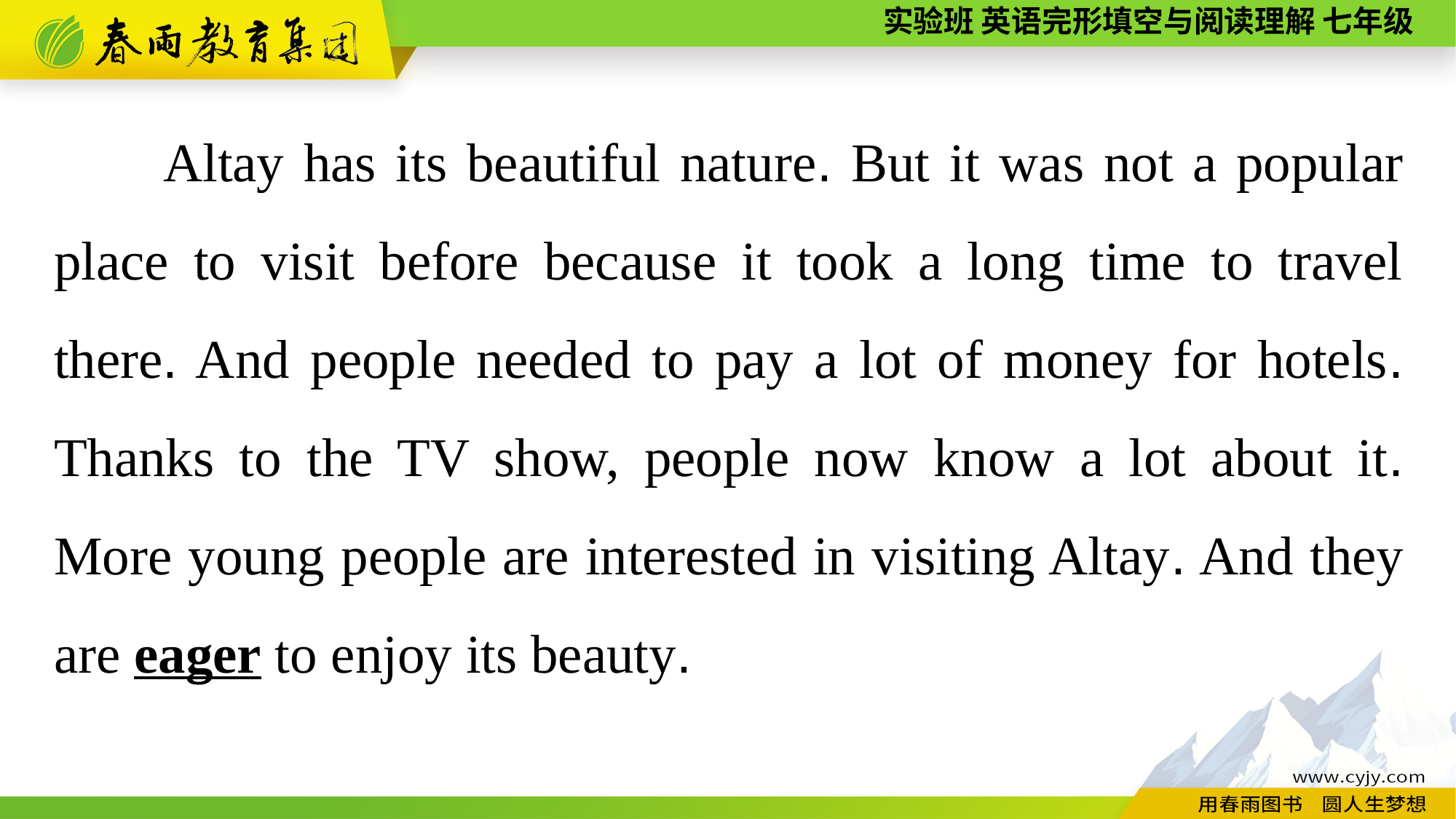

Altay has its beautiful nature. But it was not a popular place to visit before because it took a long time to travel there. And people needed to pay a lot of money for hotels. Thanks to the TV show, people now know a lot about it. More young people are interested in visiting Altay. And they are eager to enjoy its beauty.